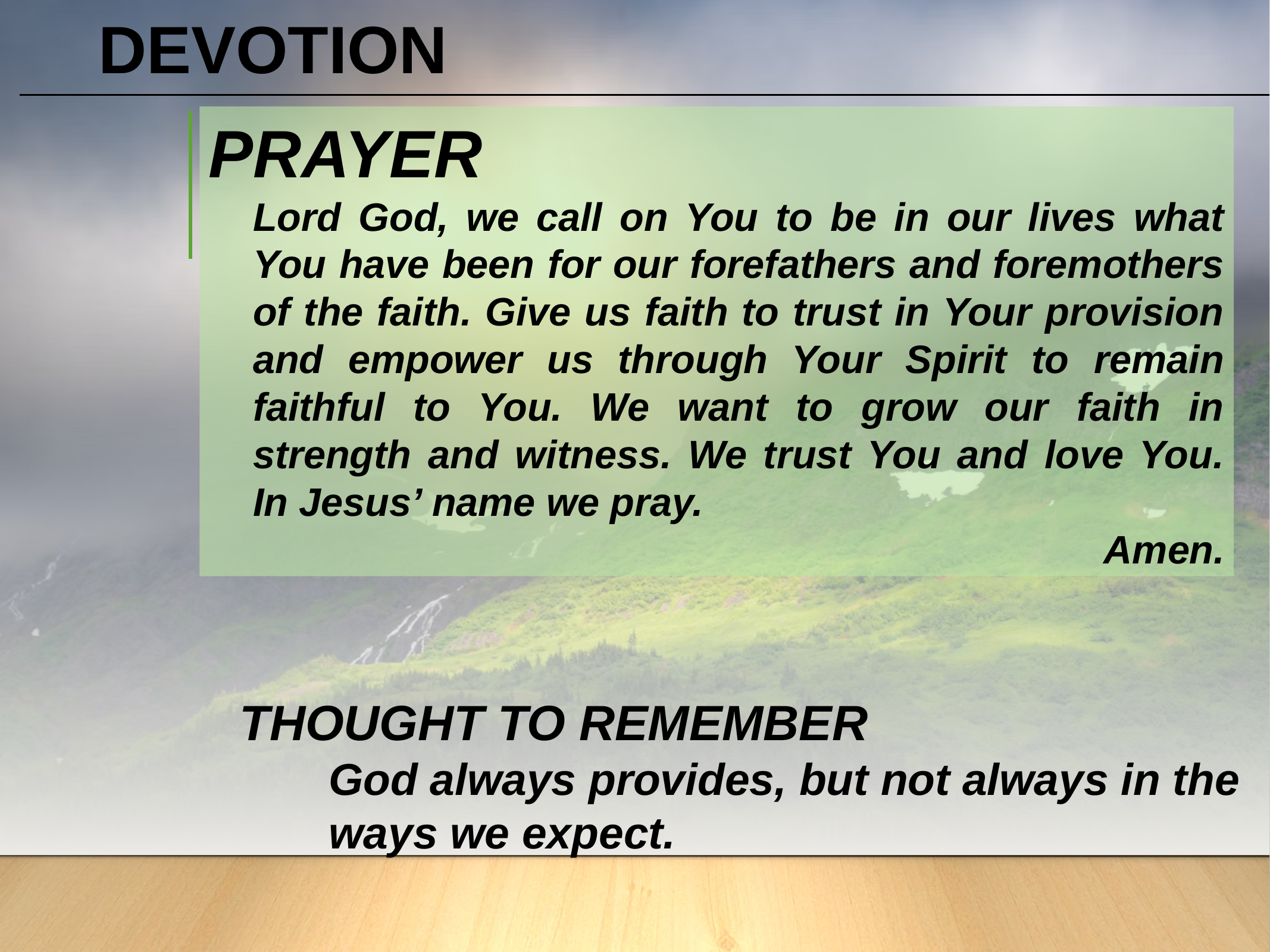

Devotion

Prayer
Lord God, we call on You to be in our lives what You have been for our forefathers and foremothers of the faith. Give us faith to trust in Your provision and empower us through Your Spirit to remain faithful to You. We want to grow our faith in strength and witness. We trust You and love You. In Jesus’ name we pray.
Amen.
Thought to Remember
God always provides, but not always in the ways we expect.